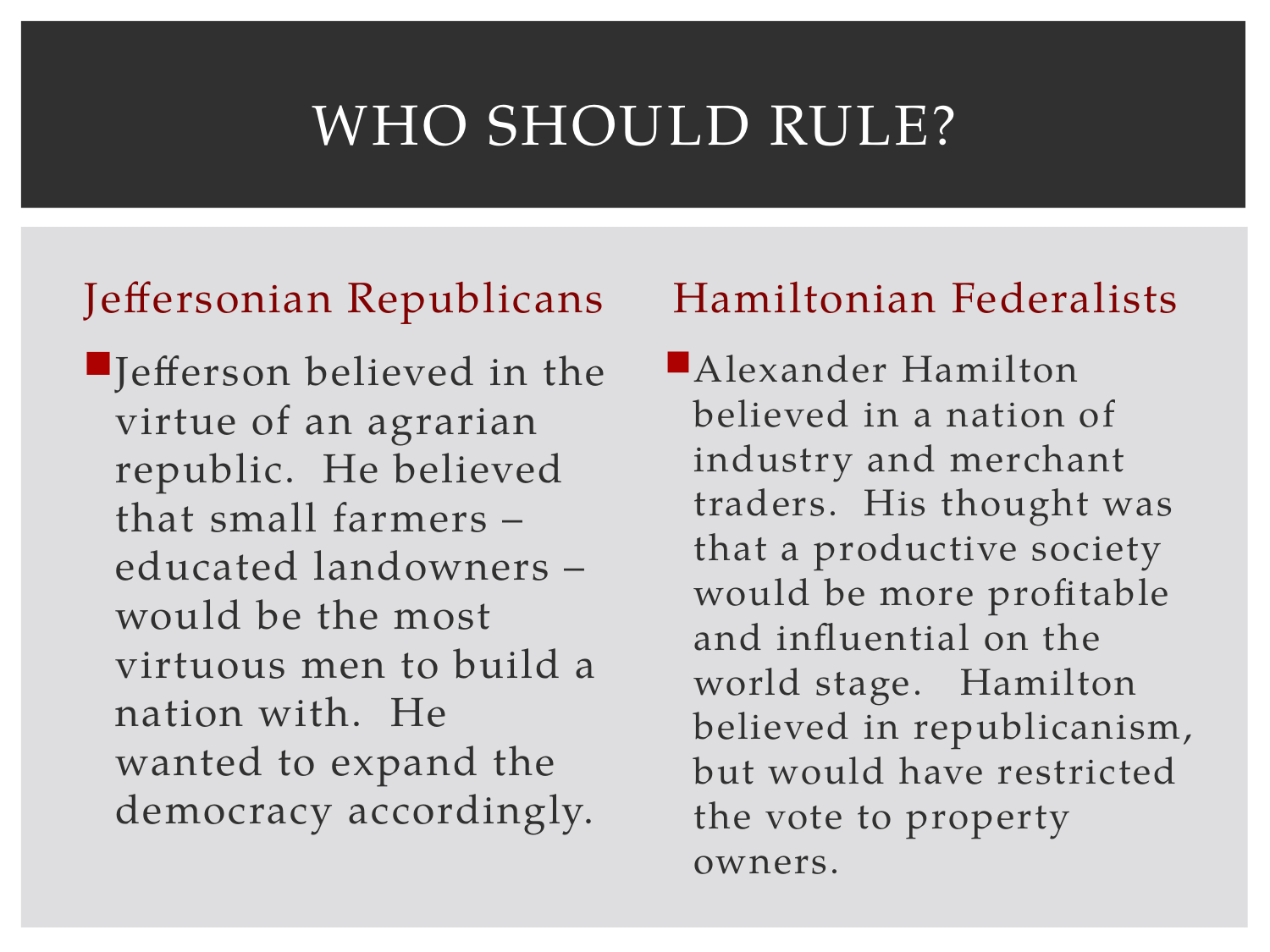

# Who should rule?
Jeffersonian Republicans
Hamiltonian Federalists
Jefferson believed in the virtue of an agrarian republic.  He believed that small farmers – educated landowners – would be the most virtuous men to build a nation with.  He wanted to expand the democracy accordingly.
Alexander Hamilton believed in a nation of industry and merchant traders.  His thought was that a productive society would be more profitable and influential on the world stage.   Hamilton believed in republicanism, but would have restricted the vote to property owners.